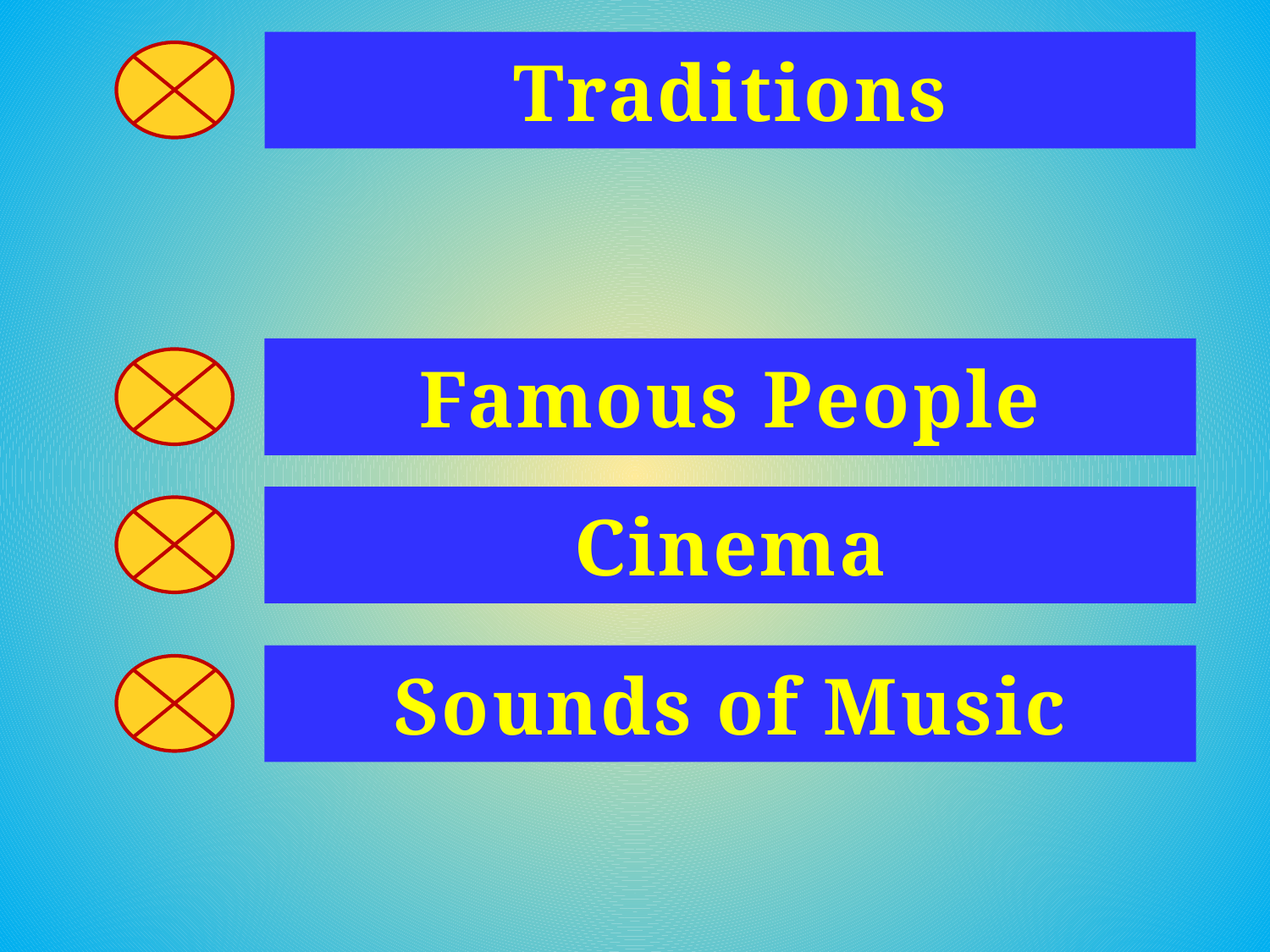

Traditions

Famous People

Cinema

Sounds of Music